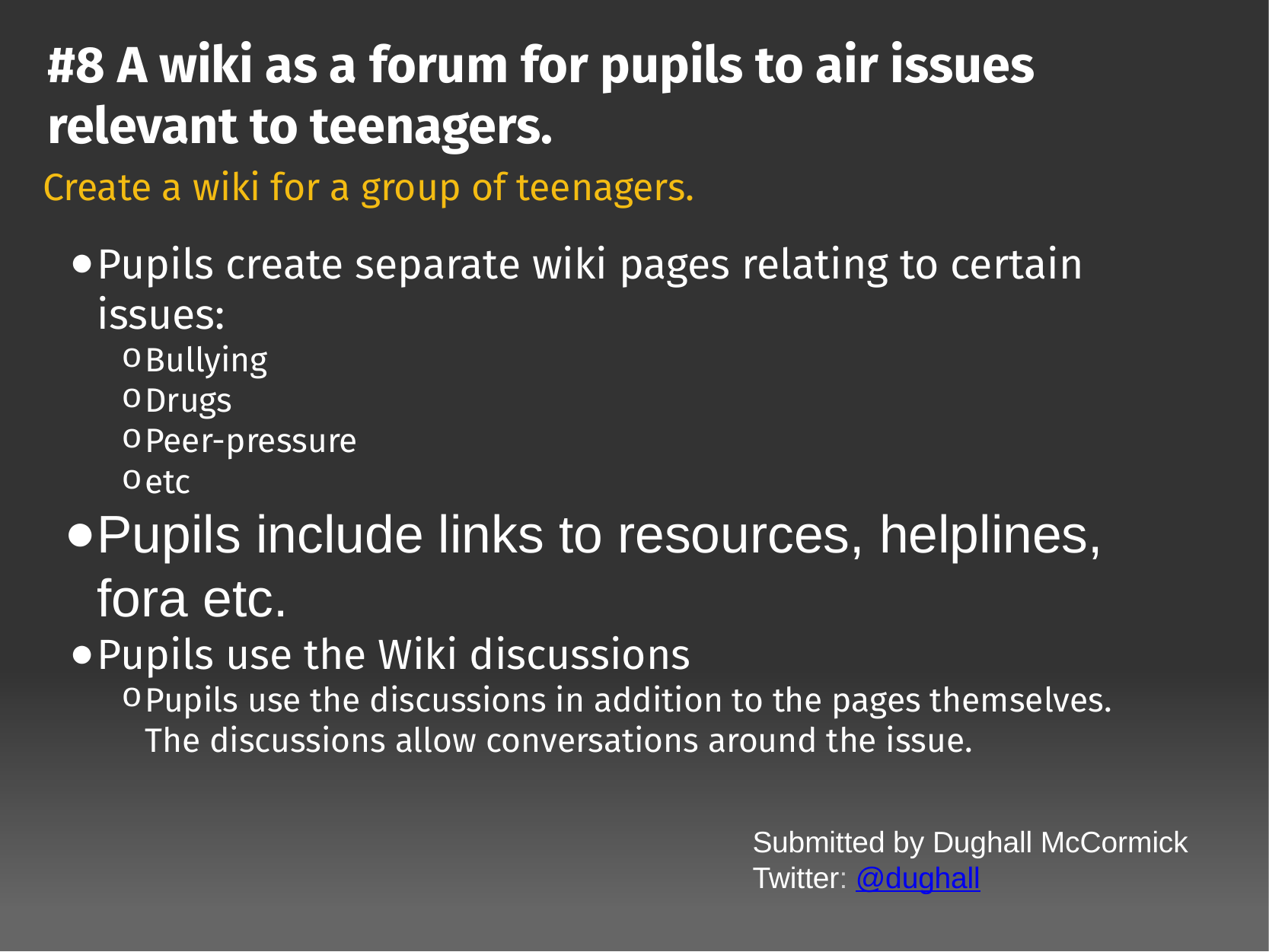

#8 A wiki as a forum for pupils to air issues relevant to teenagers.
Create a wiki for a group of teenagers.
Pupils create separate wiki pages relating to certain issues:
Bullying
Drugs
Peer-pressure
etc
Pupils include links to resources, helplines, fora etc.
Pupils use the Wiki discussions
Pupils use the discussions in addition to the pages themselves. The discussions allow conversations around the issue.

Submitted by Dughall McCormick
Twitter: @dughall